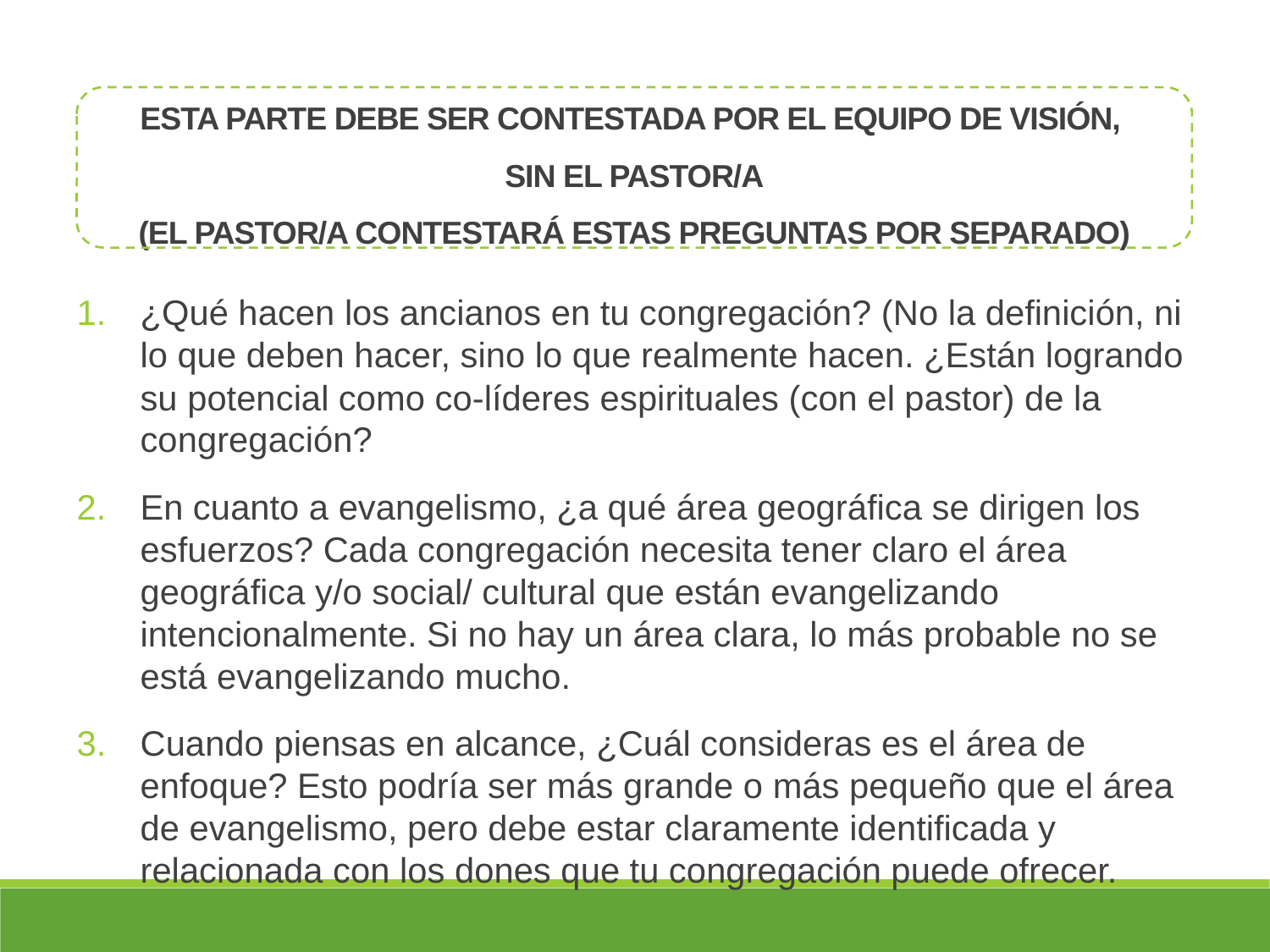

ESTA PARTE DEBE SER CONTESTADA POR EL EQUIPO DE VISIÓN,
SIN EL PASTOR/A
(EL PASTOR/A CONTESTARÁ ESTAS PREGUNTAS POR SEPARADO)
¿Qué hacen los ancianos en tu congregación? (No la definición, ni lo que deben hacer, sino lo que realmente hacen. ¿Están logrando su potencial como co-líderes espirituales (con el pastor) de la congregación?
En cuanto a evangelismo, ¿a qué área geográfica se dirigen los esfuerzos? Cada congregación necesita tener claro el área geográfica y/o social/ cultural que están evangelizando intencionalmente. Si no hay un área clara, lo más probable no se está evangelizando mucho.
Cuando piensas en alcance, ¿Cuál consideras es el área de enfoque? Esto podría ser más grande o más pequeño que el área de evangelismo, pero debe estar claramente identificada y relacionada con los dones que tu congregación puede ofrecer.